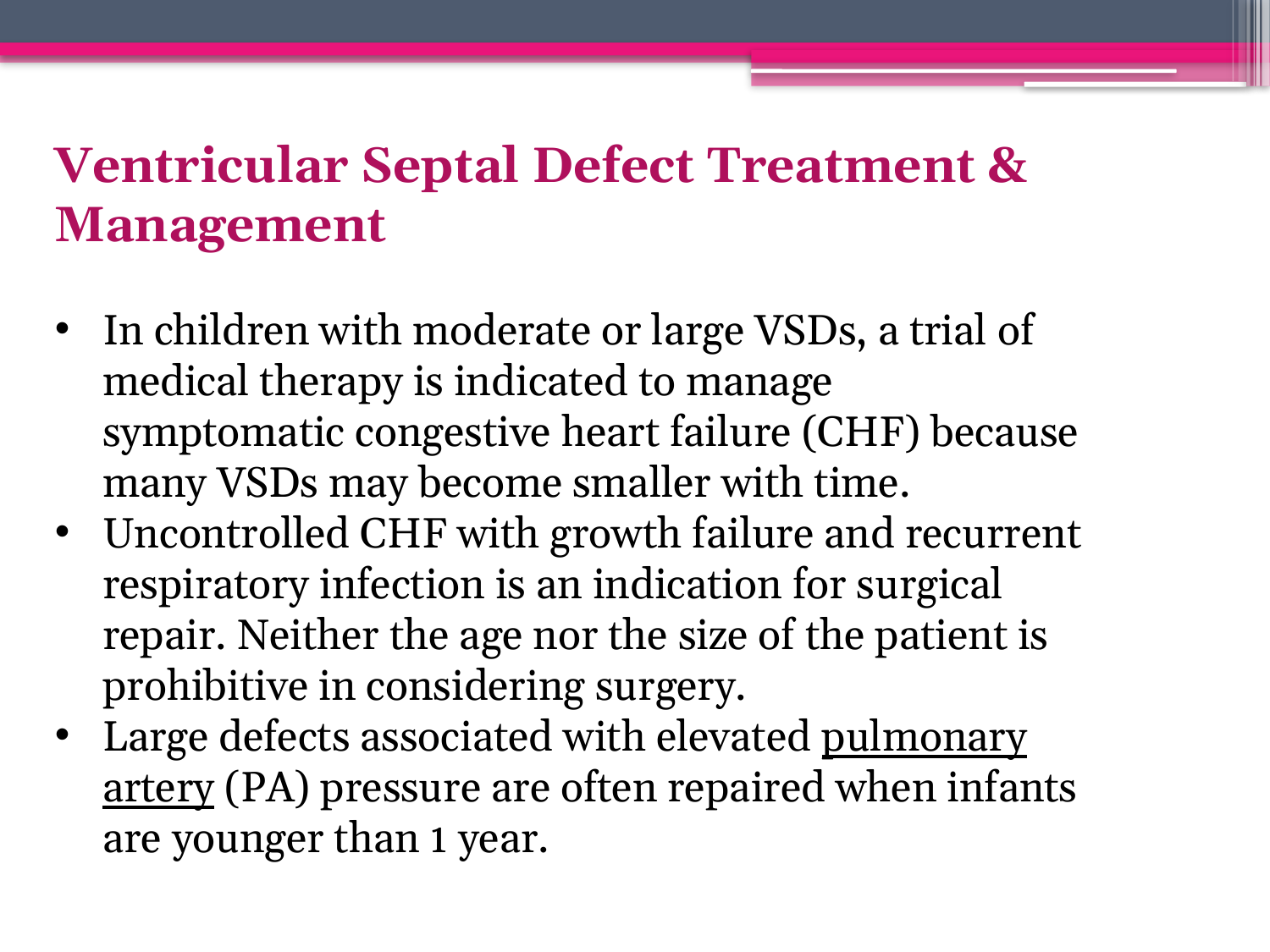

Ventricular Septal Defect Treatment & Management
In children with moderate or large VSDs, a trial of medical therapy is indicated to manage symptomatic congestive heart failure (CHF) because many VSDs may become smaller with time.
Uncontrolled CHF with growth failure and recurrent respiratory infection is an indication for surgical repair. Neither the age nor the size of the patient is prohibitive in considering surgery.
Large defects associated with elevated pulmonary artery (PA) pressure are often repaired when infants are younger than 1 year.